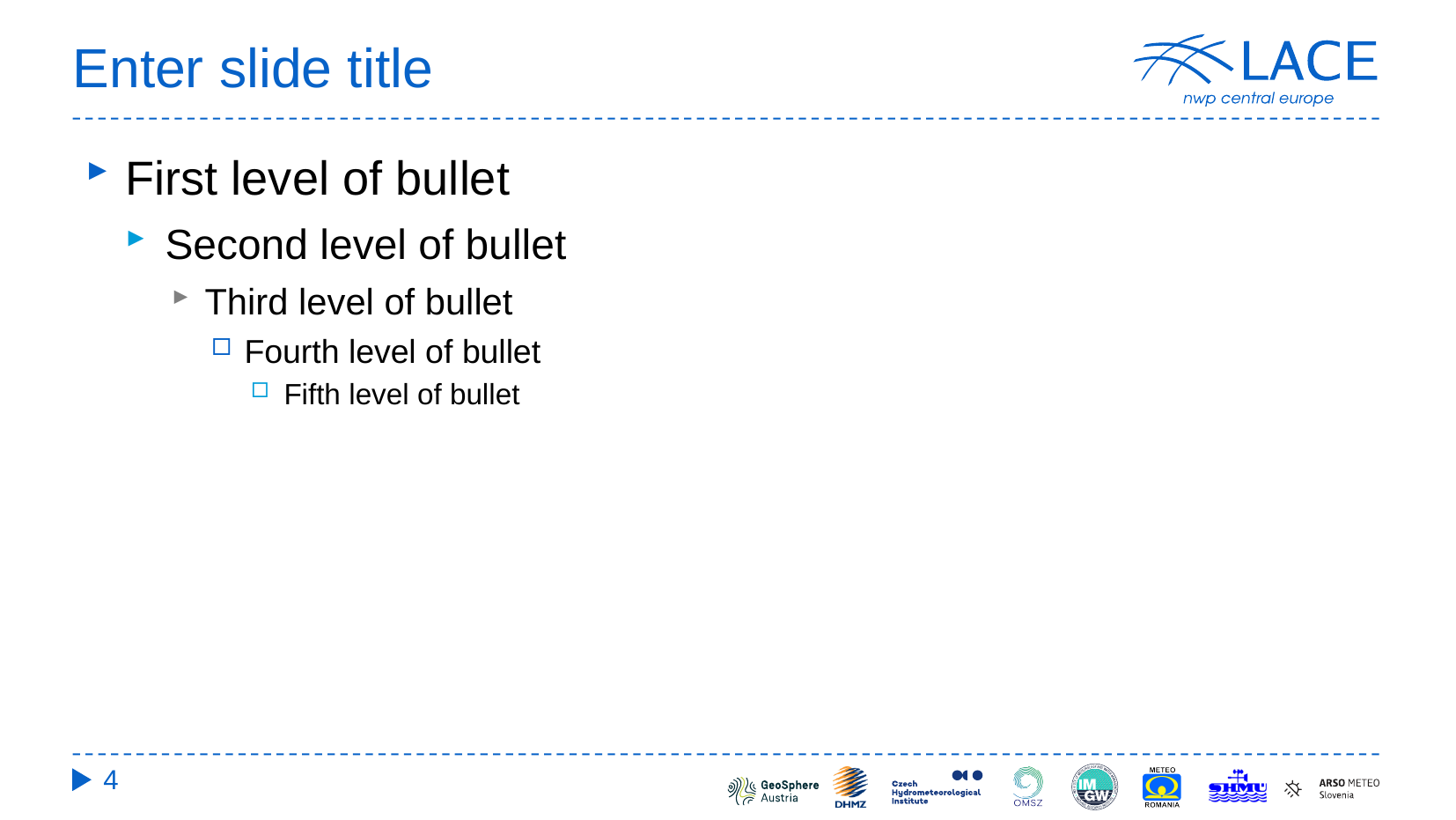

# Enter slide title
First level of bullet
Second level of bullet
Third level of bullet
Fourth level of bullet
Fifth level of bullet